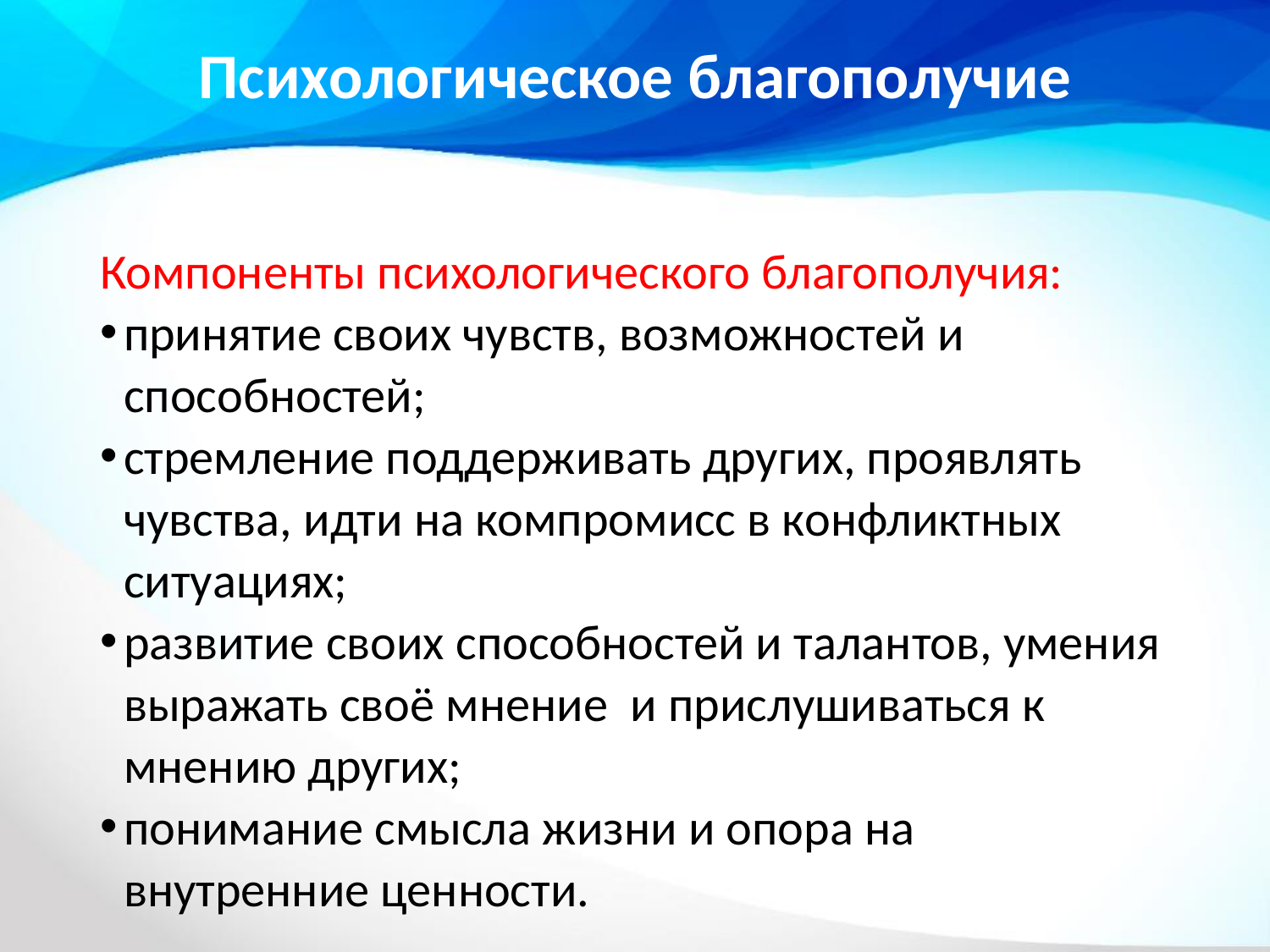

# Психологическое благополучие
Компоненты психологического благополучия:
принятие своих чувств, возможностей и способностей;
стремление поддерживать других, проявлять чувства, идти на компромисс в конфликтных ситуациях;
развитие своих способностей и талантов, умения выражать своё мнение  и прислушиваться к мнению других;
понимание смысла жизни и опора на внутренние ценности.